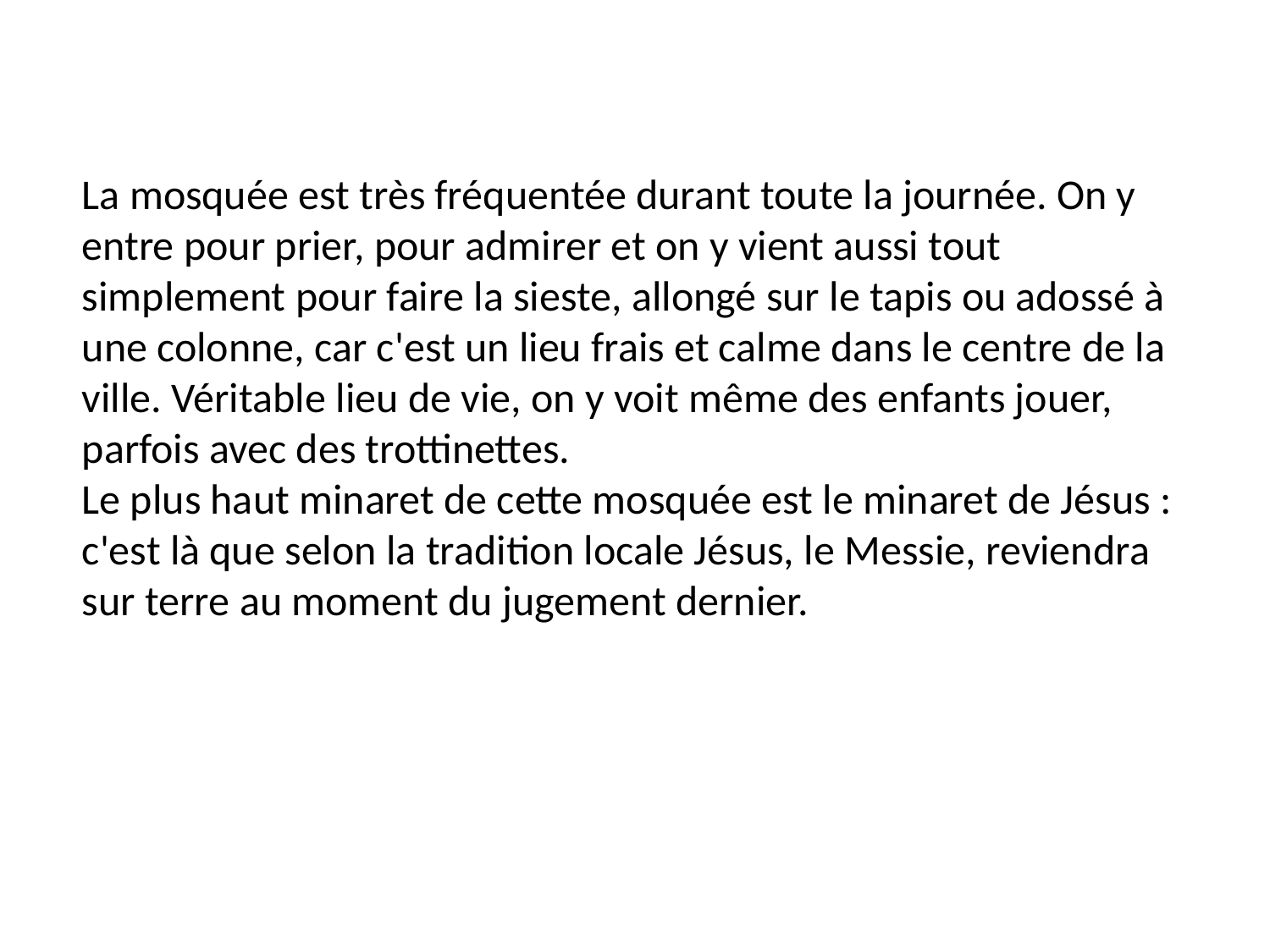

La mosquée est très fréquentée durant toute la journée. On y entre pour prier, pour admirer et on y vient aussi tout simplement pour faire la sieste, allongé sur le tapis ou adossé à une colonne, car c'est un lieu frais et calme dans le centre de la ville. Véritable lieu de vie, on y voit même des enfants jouer, parfois avec des trottinettes.
Le plus haut minaret de cette mosquée est le minaret de Jésus : c'est là que selon la tradition locale Jésus, le Messie, reviendra sur terre au moment du jugement dernier.